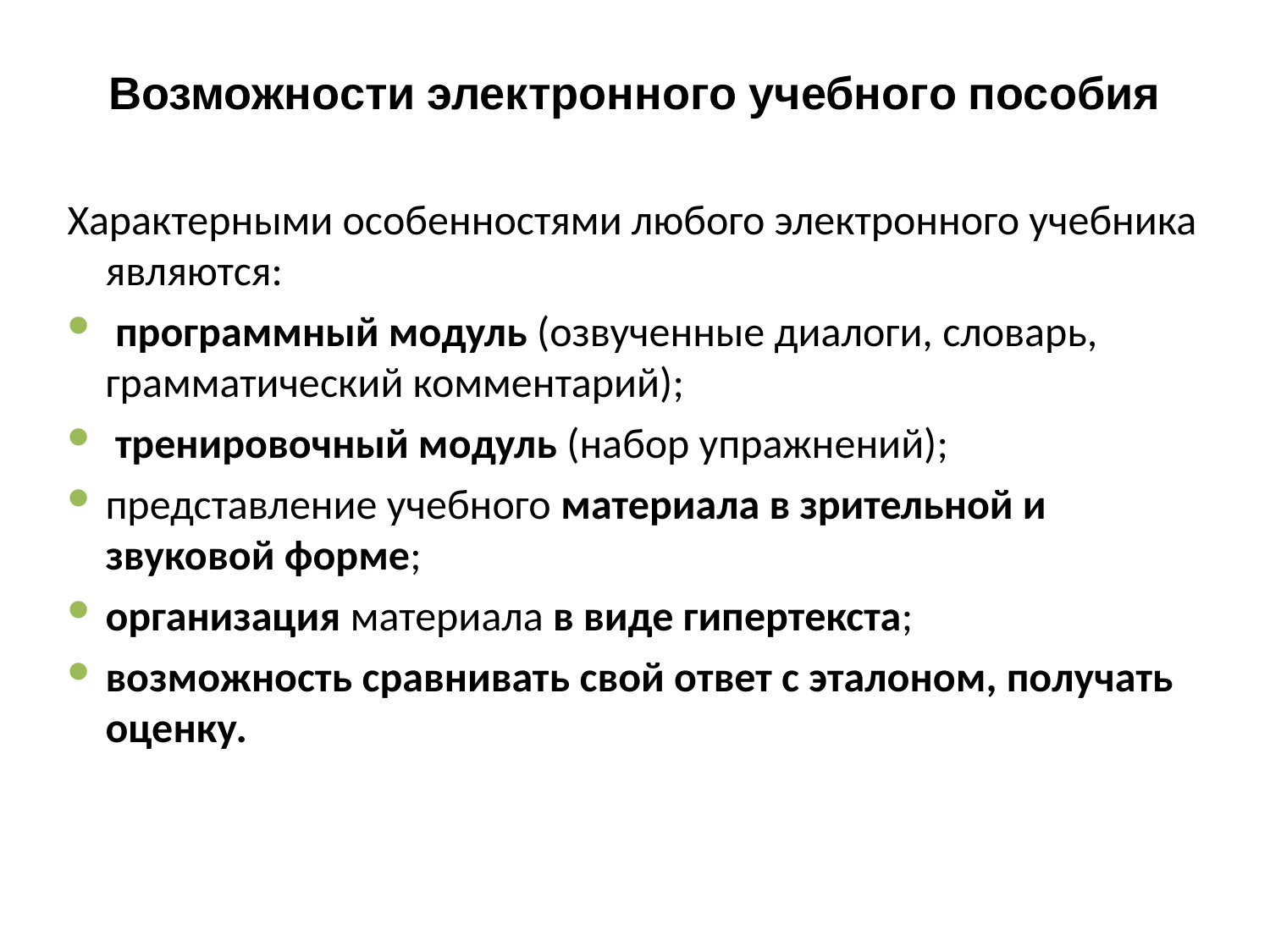

# Возможности электронного учебного пособия
Характерными особенностями любого электронного учебника являются:
 программный модуль (озвученные диалоги, словарь, грамматический комментарий);
 тренировочный модуль (набор упражнений);
представление учебного материала в зрительной и звуковой форме;
организация материала в виде гипертекста;
возможность сравнивать свой ответ с эталоном, получать оценку.